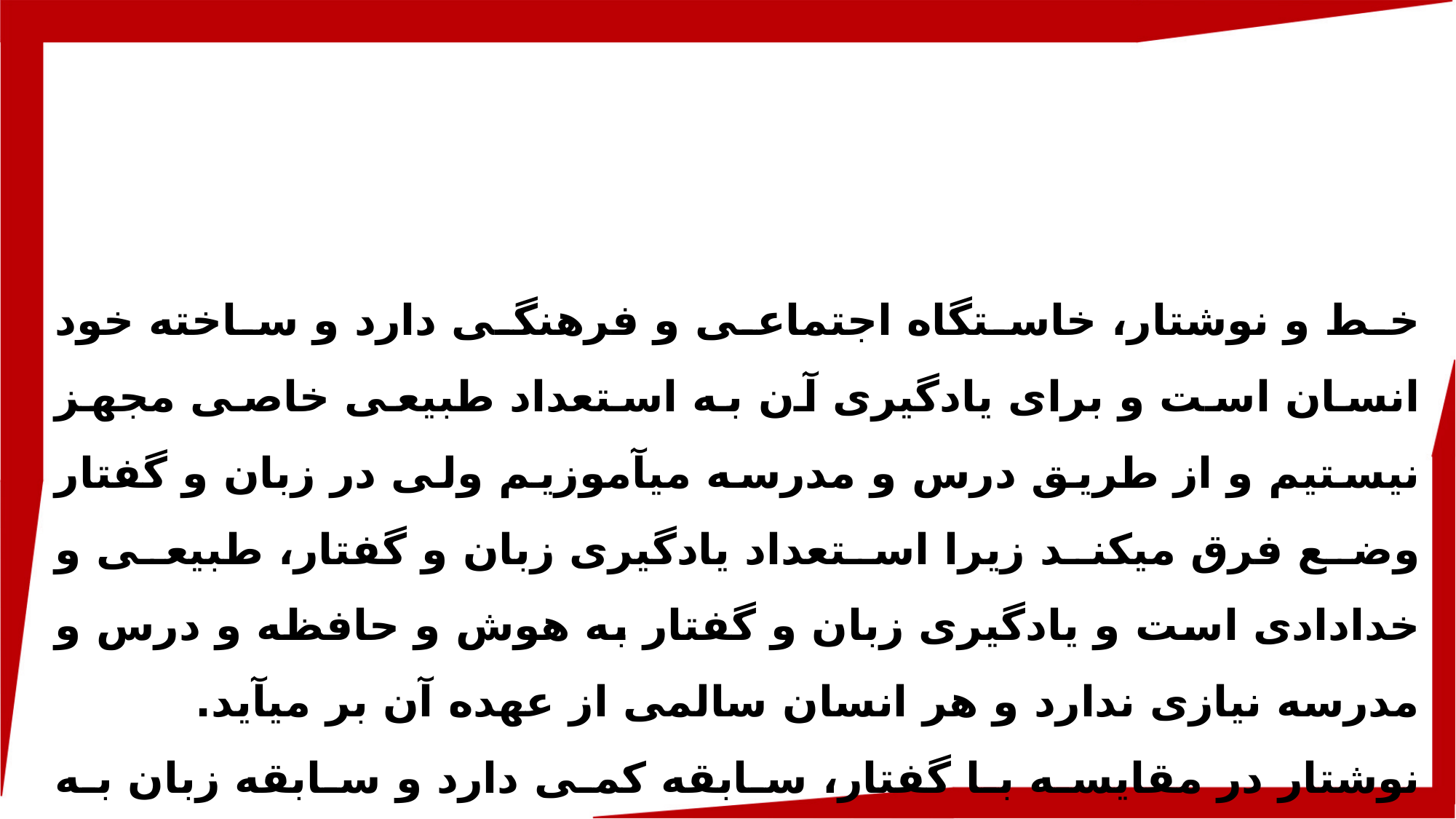

خط و نوشتار، خاستگاه اجتماعی و فرهنگی دارد و ساخته خود انسان است و برای یادگیری آن به استعداد طبیعی خاصی مجهز نیستیم و از طریق درس و مدرسه می­آموزیم ولی در زبان و گفتار وضع فرق می­کند زیرا استعداد یادگیری زبان و گفتار، طبیعی و خدادادی است و یادگیری زبان و گفتار به هوش و حافظه و درس و مدرسه نیازی ندارد و هر انسان سالمی از عهده آن بر می­آید.
نوشتار در مقایسه با گفتار، سابقه کمی دارد و سابقه زبان به میلیون­ها سال مدرسه ولی خط و نوشتار پدیده­ای بسیار تازه است و سابقه آن به ده هزار سال پیش می­رسد.